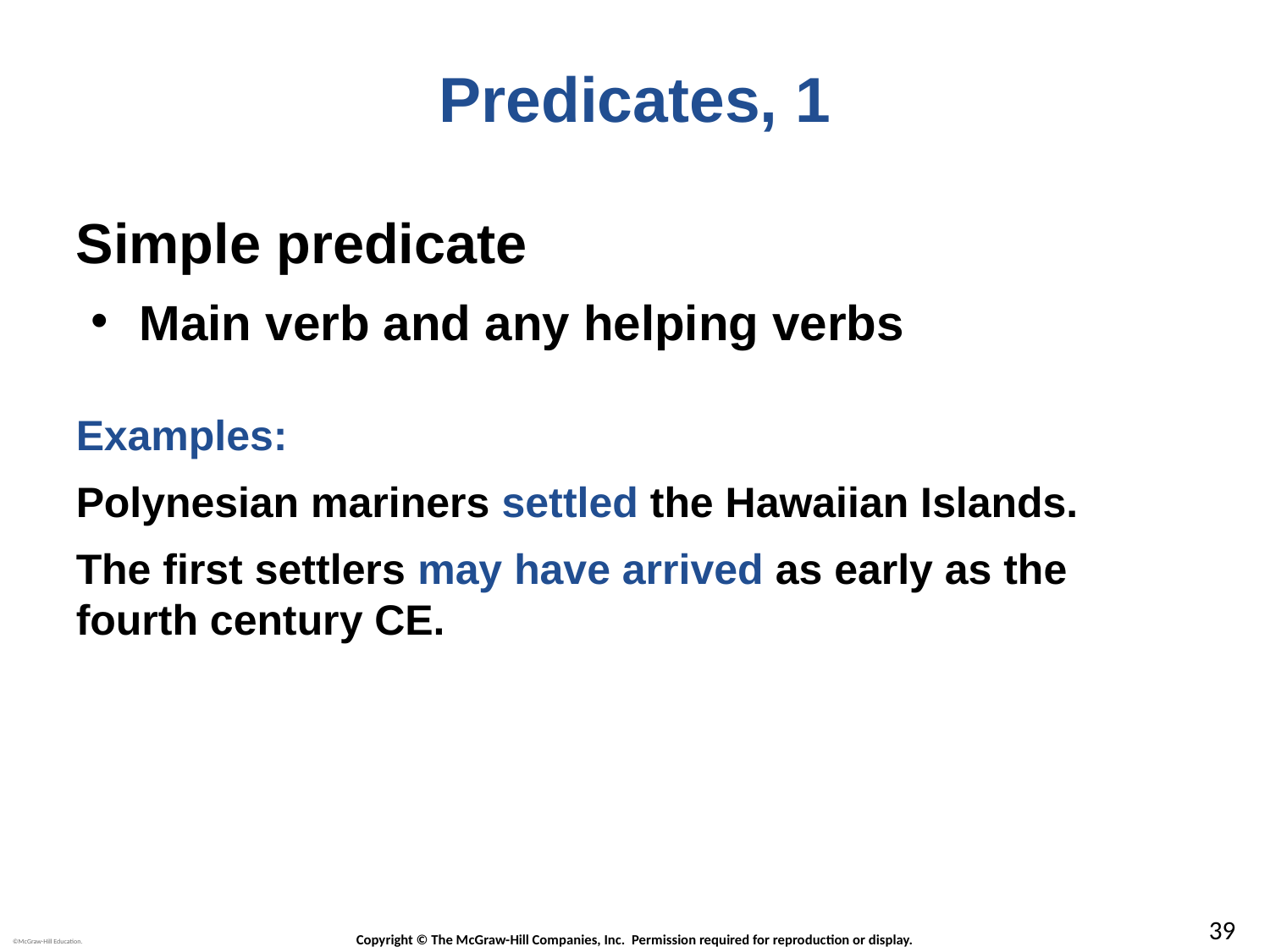

# Predicates, 1
Simple predicate
Main verb and any helping verbs
Examples:
Polynesian mariners settled the Hawaiian Islands.
The first settlers may have arrived as early as the fourth century CE.